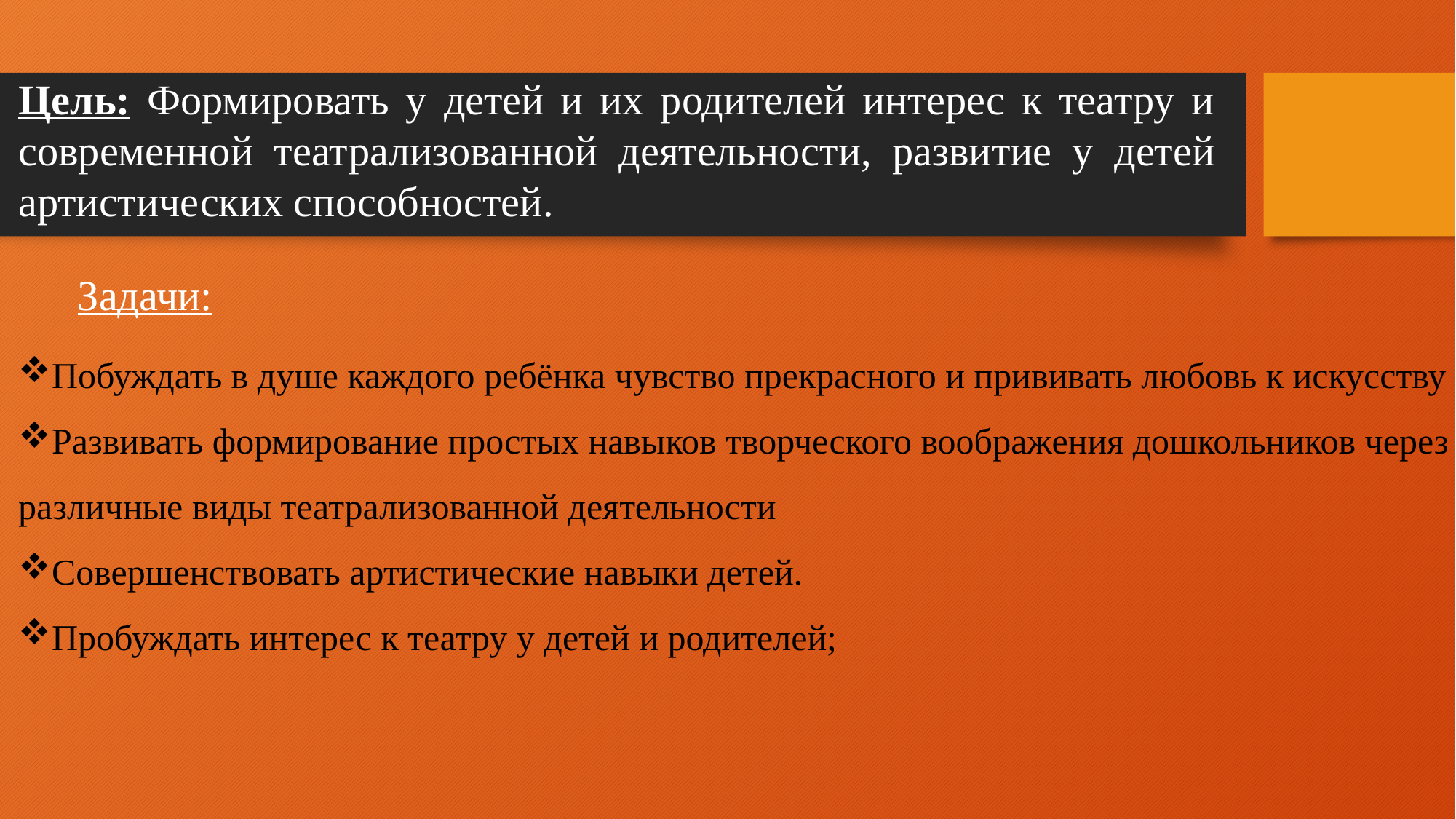

Цель: Формировать у детей и их родителей интерес к театру и современной театрализованной деятельности, развитие у детей артистических способностей.
Задачи:
Побуждать в душе каждого ребёнка чувство прекрасного и прививать любовь к искусству
Развивать формирование простых навыков творческого воображения дошкольников через различные виды театрализованной деятельности
Совершенствовать артистические навыки детей.
Пробуждать интерес к театру у детей и родителей;